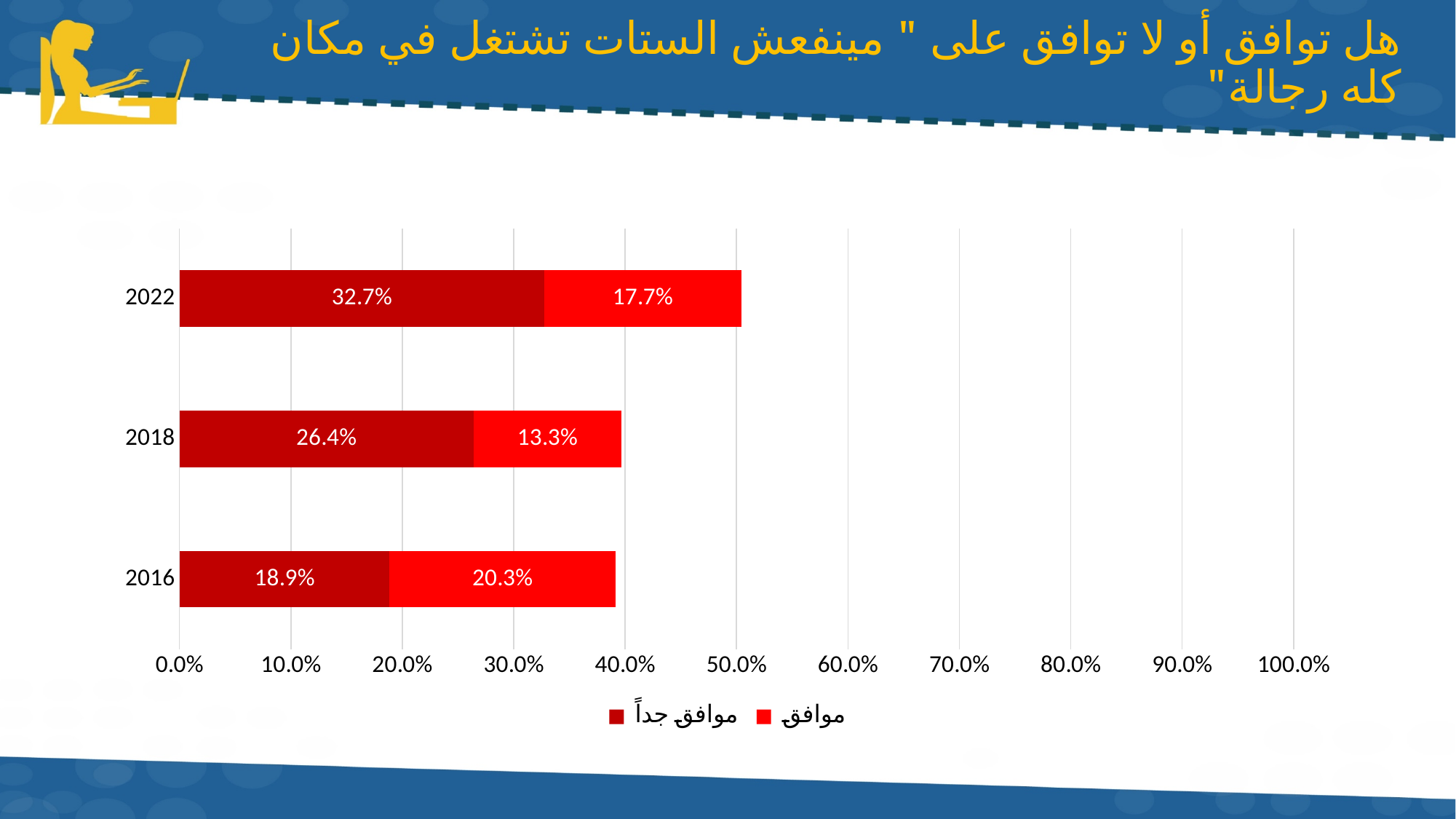

# هل توافق أو لا توافق على " مينفعش الستات تشتغل في مكان كله رجالة"

### Chart

| Category |  موافق جداً |  موافق |
|---|---|---|
| 2016 | 0.18854064642507345 | 0.20274240940254654 |
| 2018 | 0.26377187297472454 | 0.13285806869734285 |
| 2022 | 0.3273488928785159 | 0.17684021543985637 |